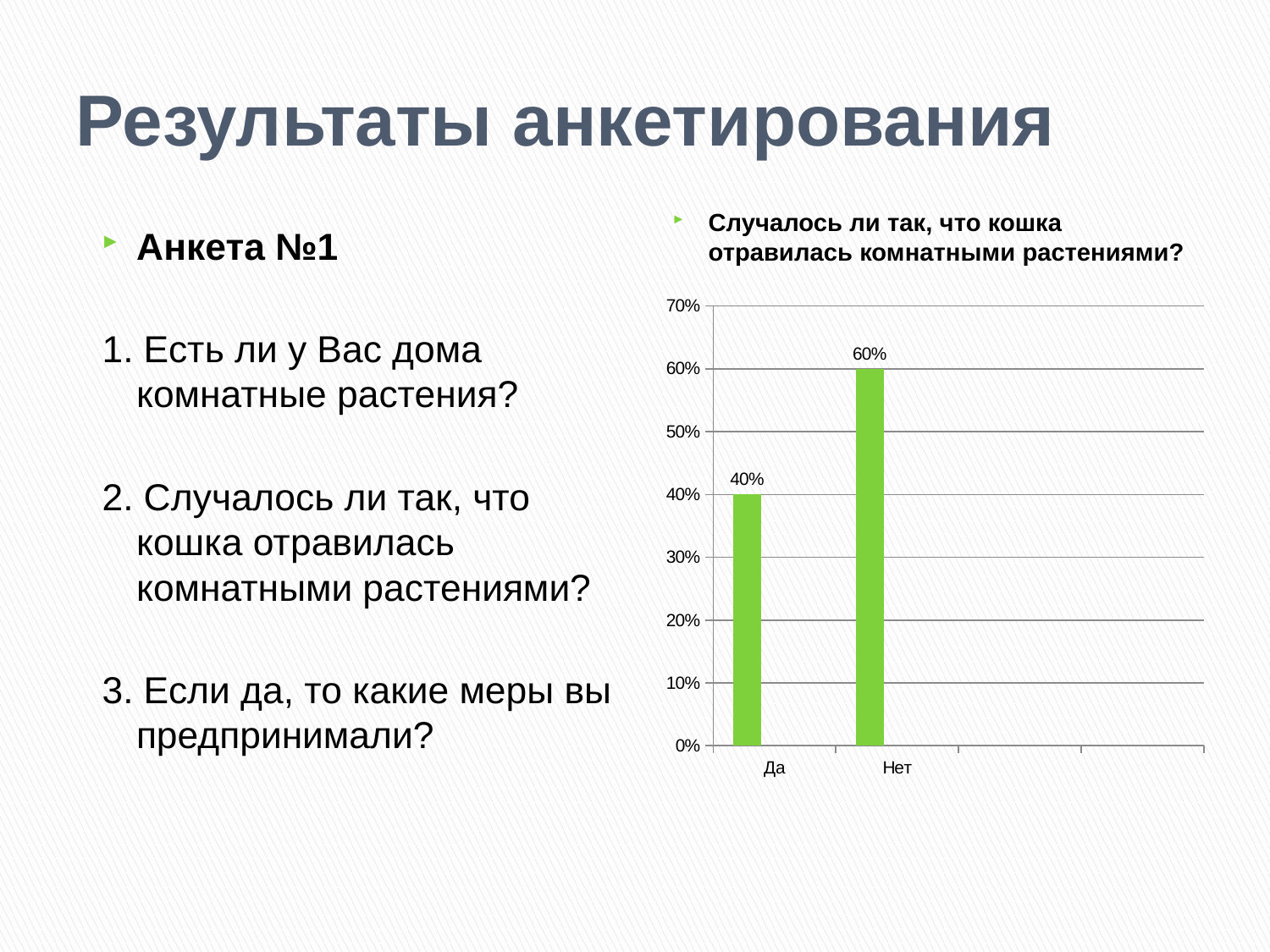

# Результаты анкетирования
Случалось ли так, что кошка отравилась комнатными растениями?

Анкета №1

1. Есть ли у Вас дома комнатные растения?

2. Случалось ли так, что кошка отравилась комнатными растениями?

3. Если да, то какие меры вы предпринимали?

### Chart

| Category | Столбец1 | Столбец2 | Столбец3 |
|---|---|---|---|
| Да | 0.4 | None | None |
| Нет | 0.6000000000000003 | None | None |